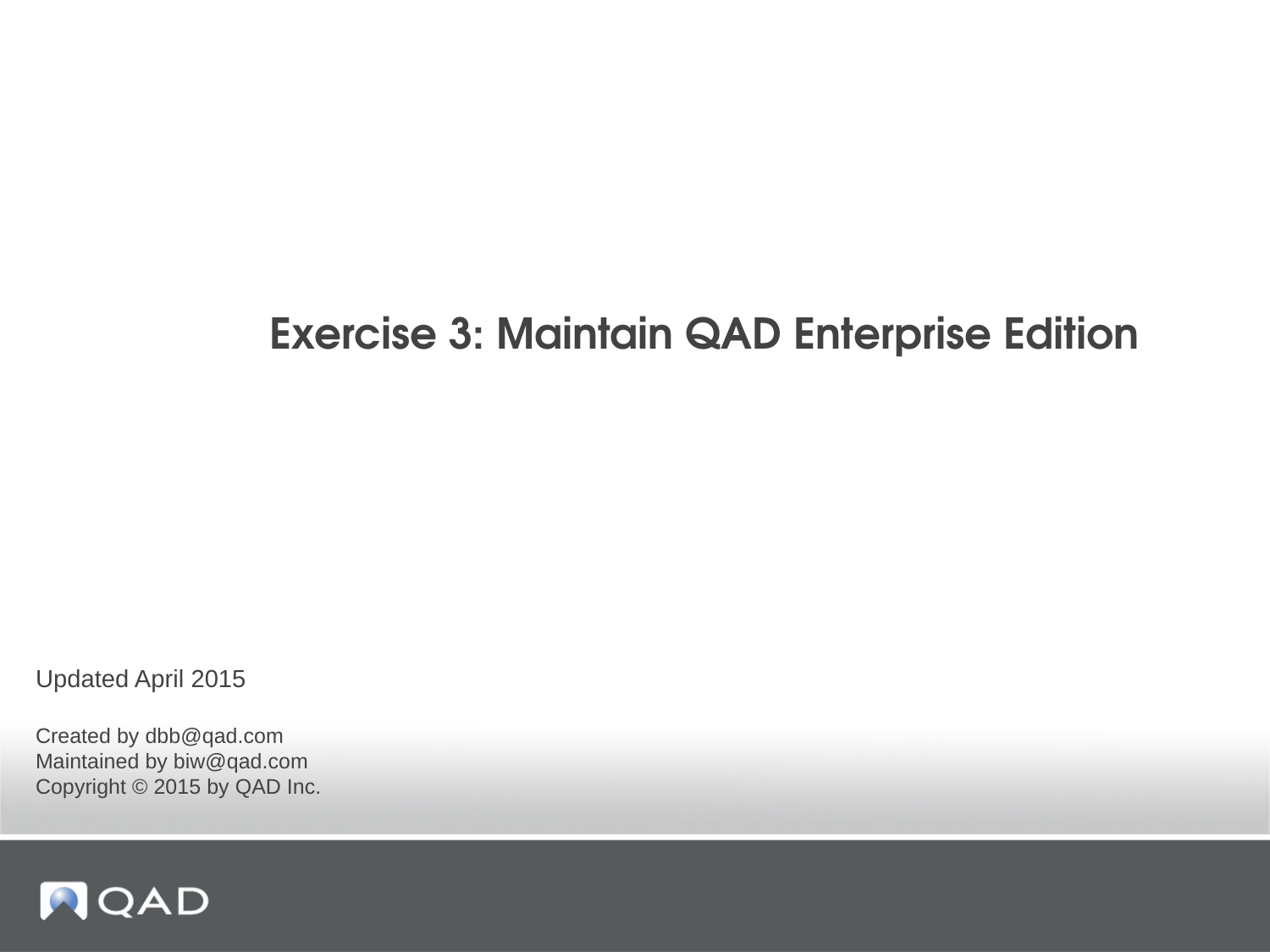

Exercise 3: Maintain QAD Enterprise Edition
Updated April 2015

Created by dbb@qad.com
Maintained by biw@qad.com
Copyright © 2015 by QAD Inc.